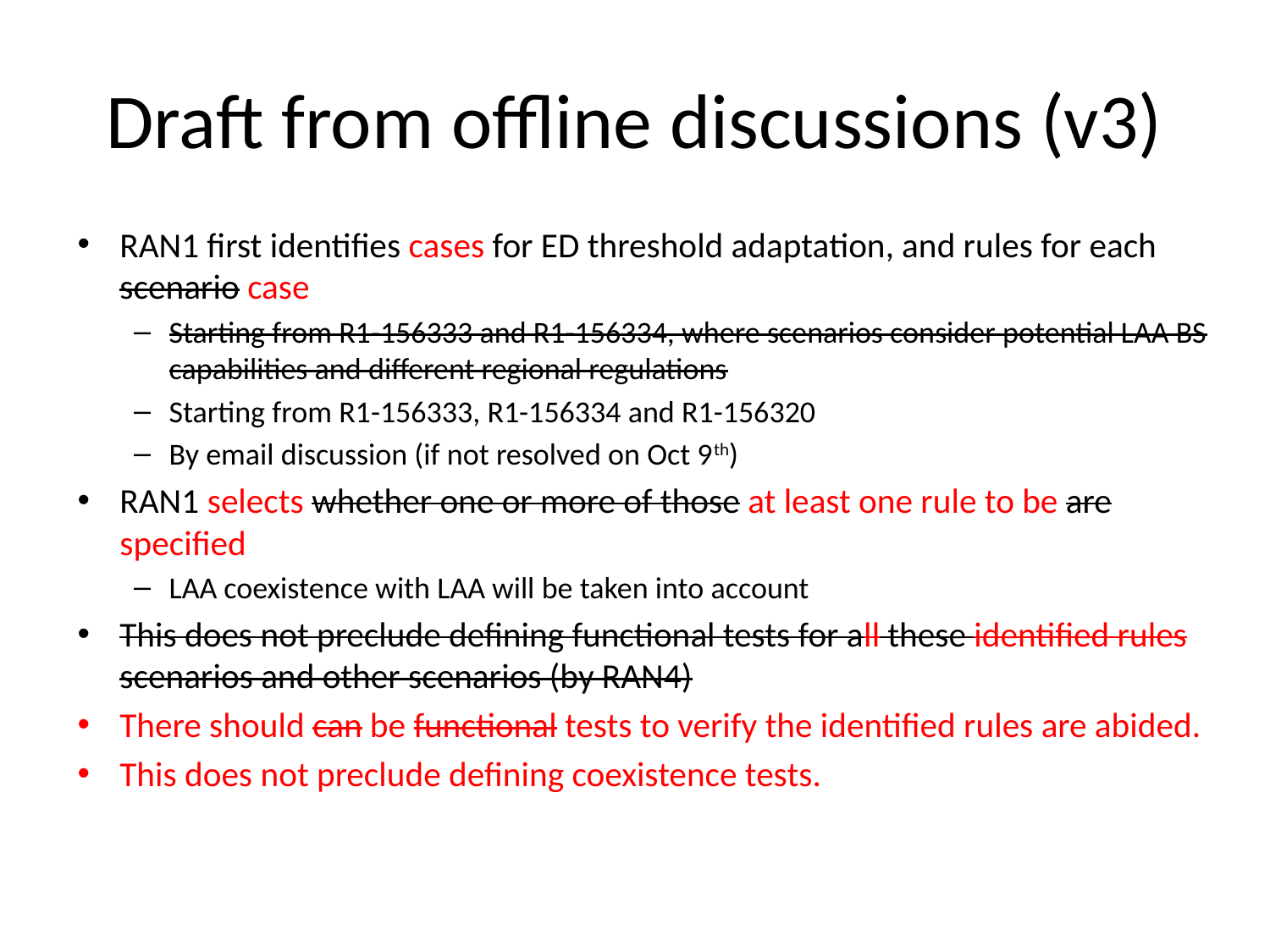

# Draft from offline discussions (v3)
RAN1 first identifies cases for ED threshold adaptation, and rules for each scenario case
Starting from R1-156333 and R1-156334, where scenarios consider potential LAA BS capabilities and different regional regulations
Starting from R1-156333, R1-156334 and R1-156320
By email discussion (if not resolved on Oct 9th)
RAN1 selects whether one or more of those at least one rule to be are specified
LAA coexistence with LAA will be taken into account
This does not preclude defining functional tests for all these identified rules scenarios and other scenarios (by RAN4)
There should can be functional tests to verify the identified rules are abided.
This does not preclude defining coexistence tests.